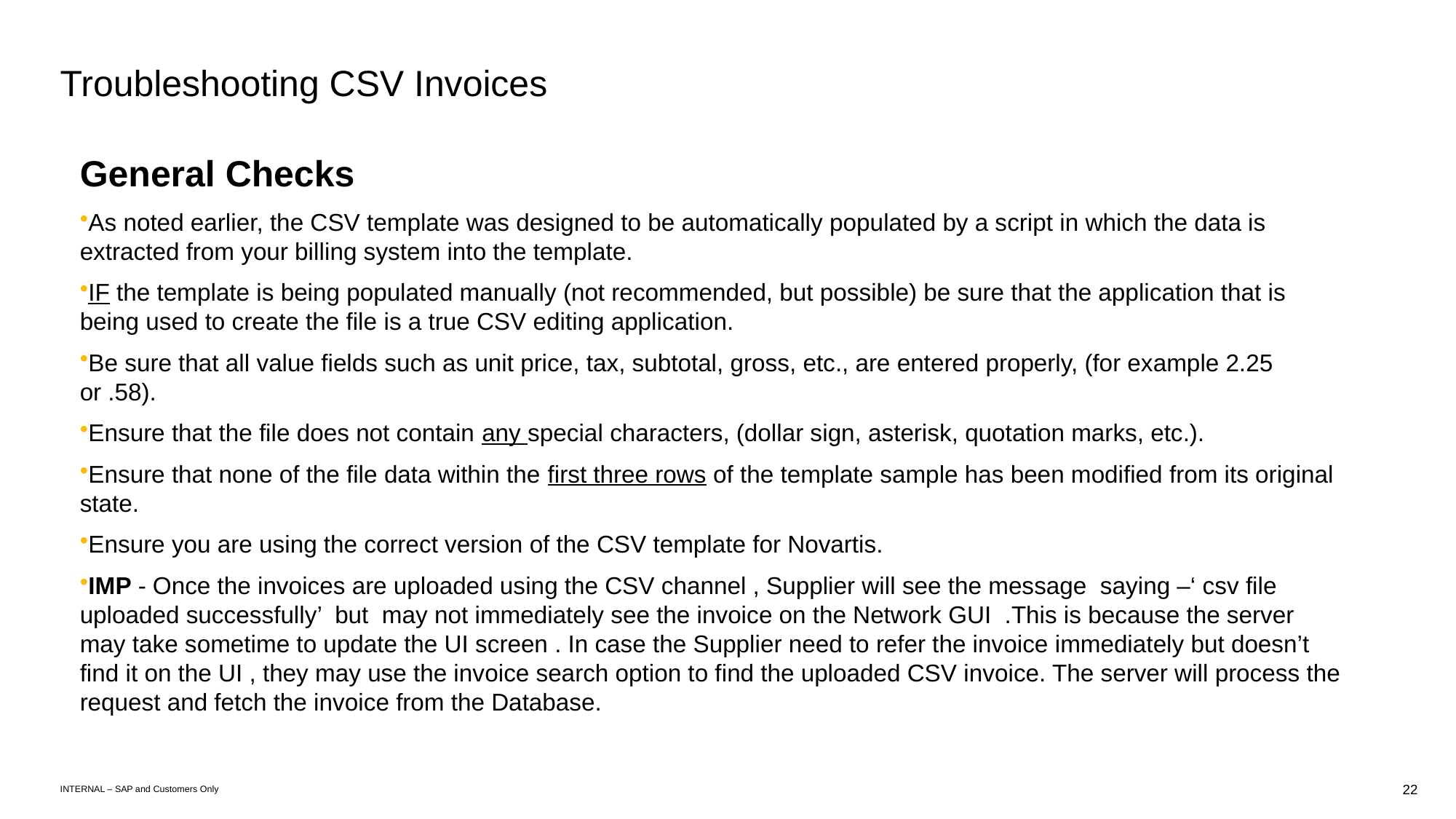

# Troubleshooting CSV Invoices
General Checks
As noted earlier, the CSV template was designed to be automatically populated by a script in which the data is extracted from your billing system into the template.
IF the template is being populated manually (not recommended, but possible) be sure that the application that is being used to create the file is a true CSV editing application.
Be sure that all value fields such as unit price, tax, subtotal, gross, etc., are entered properly, (for example 2.25 or .58).
Ensure that the file does not contain any special characters, (dollar sign, asterisk, quotation marks, etc.).
Ensure that none of the file data within the first three rows of the template sample has been modified from its original state.
Ensure you are using the correct version of the CSV template for Novartis.
IMP - Once the invoices are uploaded using the CSV channel , Supplier will see the message  saying –‘ csv file  uploaded successfully’  but  may not immediately see the invoice on the Network GUI  .This is because the server  may take sometime to update the UI screen . In case the Supplier need to refer the invoice immediately but doesn’t find it on the UI , they may use the invoice search option to find the uploaded CSV invoice. The server will process the request and fetch the invoice from the Database.